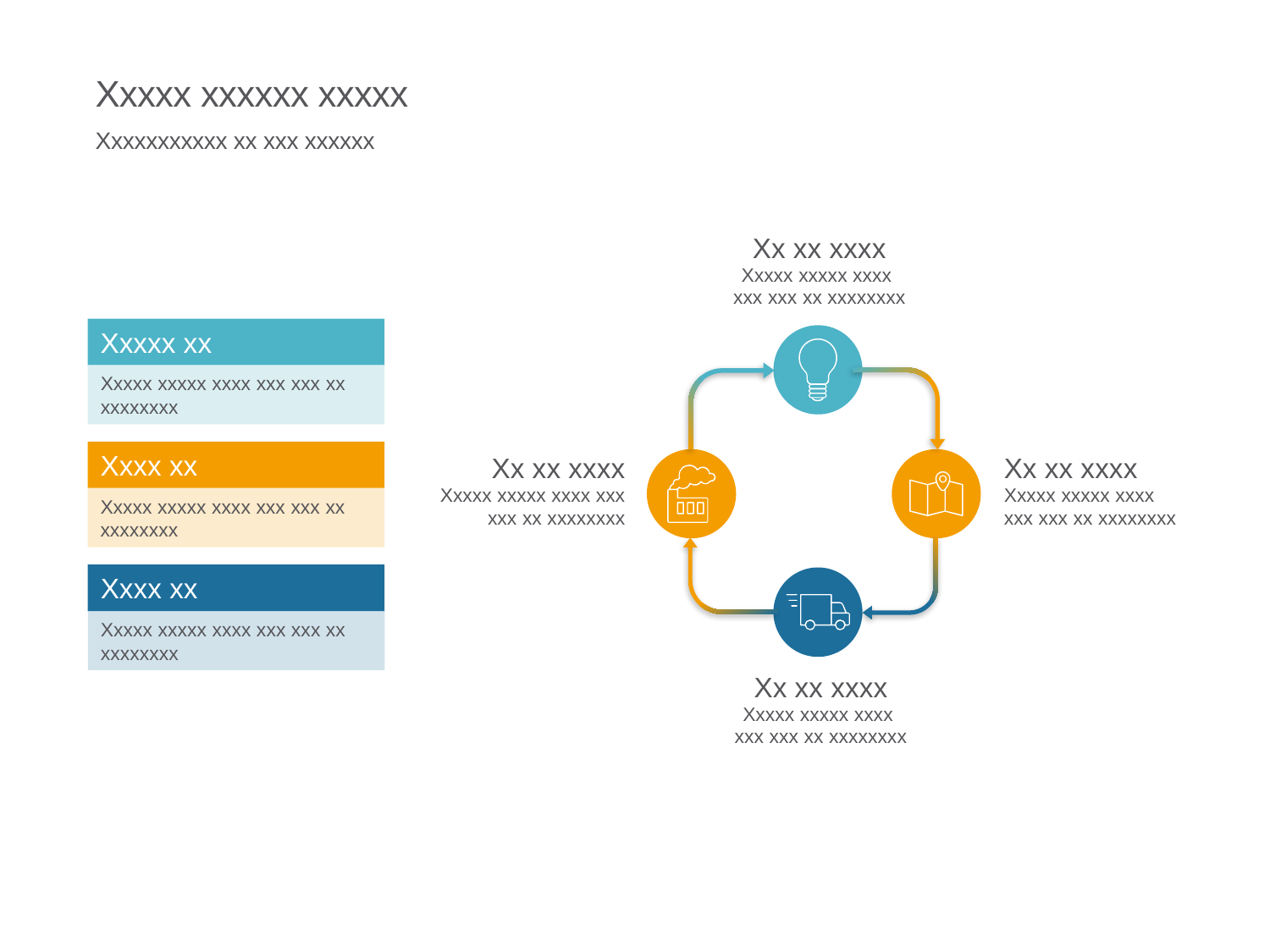

# Xxxxx xxxxxx xxxxx
Xxxxxxxxxxx xx xxx xxxxxx
Xx xx xxxx
Xxxxx xxxxx xxxx
xxx xxx xx xxxxxxxx
Xxxxx xx
Xxxxx xxxxx xxxx xxx xxx xx xxxxxxxx

Xxxx xx
Xxxxx xxxxx xxxx xxx xxx xx xxxxxxxx
Xx xx xxxx
Xxxxx xxxxx xxxx xxx xxx xx xxxxxxxx
Xx xx xxxx
Xxxxx xxxxx xxxx xxx xxx xx xxxxxxxx

Xxxx xx
Xxxxx xxxxx xxxx xxx xxx xx xxxxxxxx

Xx xx xxxx
Xxxxx xxxxx xxxx
xxx xxx xx xxxxxxxx